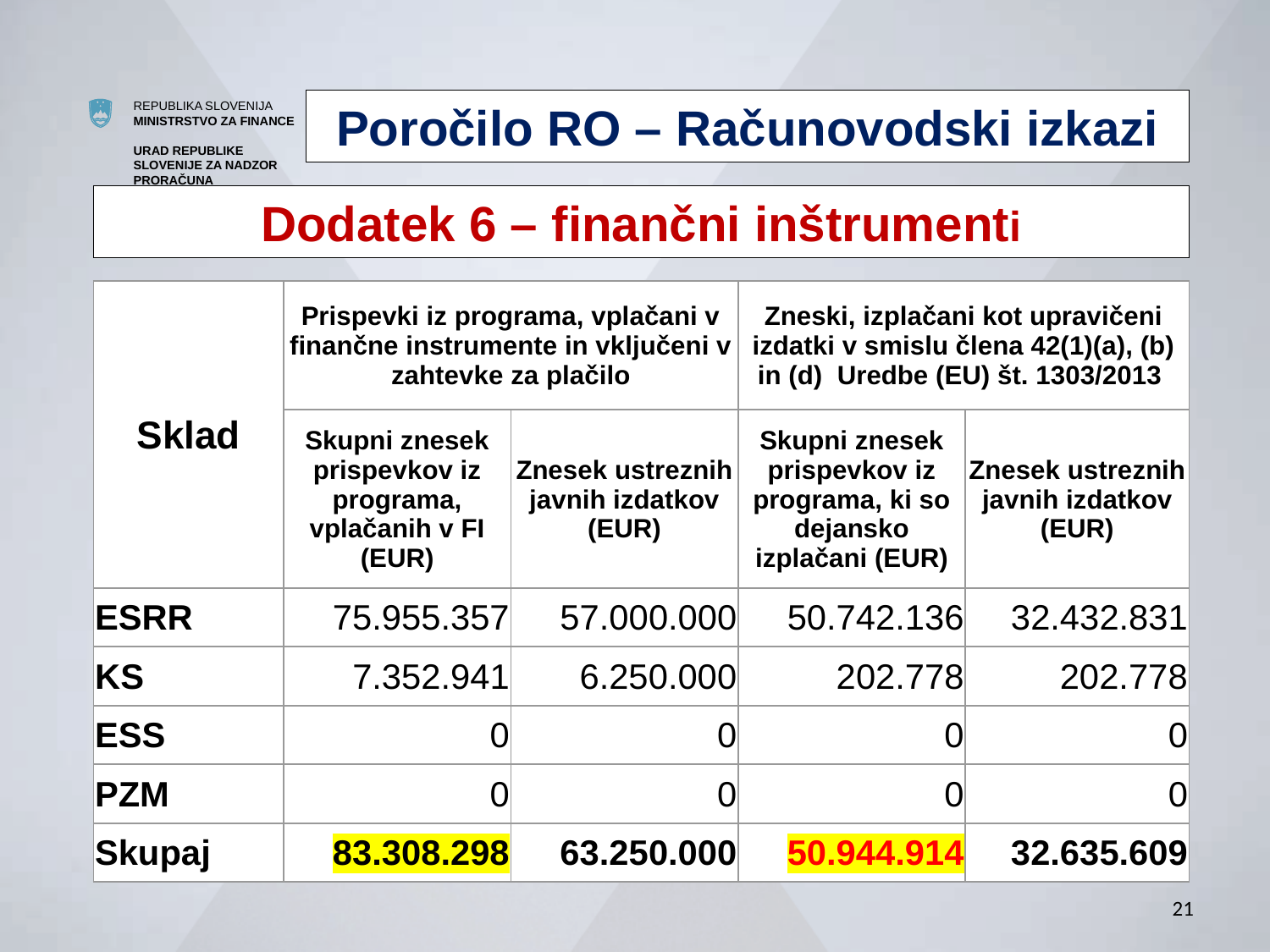

Poročilo RO – Računovodski izkazi
Dodatek 6 – finančni inštrumenti
| Sklad | Prispevki iz programa, vplačani v finančne instrumente in vključeni v zahtevke za plačilo |  | Zneski, izplačani kot upravičeni izdatki v smislu člena 42(1)(a), (b) in (d) Uredbe (EU) št. 1303/2013 |  |
| --- | --- | --- | --- | --- |
|  | Skupni znesek prispevkov iz programa, vplačanih v FI (EUR) | Znesek ustreznih javnih izdatkov (EUR) | Skupni znesek prispevkov iz programa, ki so dejansko izplačani (EUR) | Znesek ustreznih javnih izdatkov (EUR) |
| ESRR | 75.955.357 | 57.000.000 | 50.742.136 | 32.432.831 |
| KS | 7.352.941 | 6.250.000 | 202.778 | 202.778 |
| ESS | 0 | 0 | 0 | 0 |
| PZM | 0 | 0 | 0 | 0 |
| Skupaj | 83.308.298 | 63.250.000 | 50.944.914 | 32.635.609 |
21